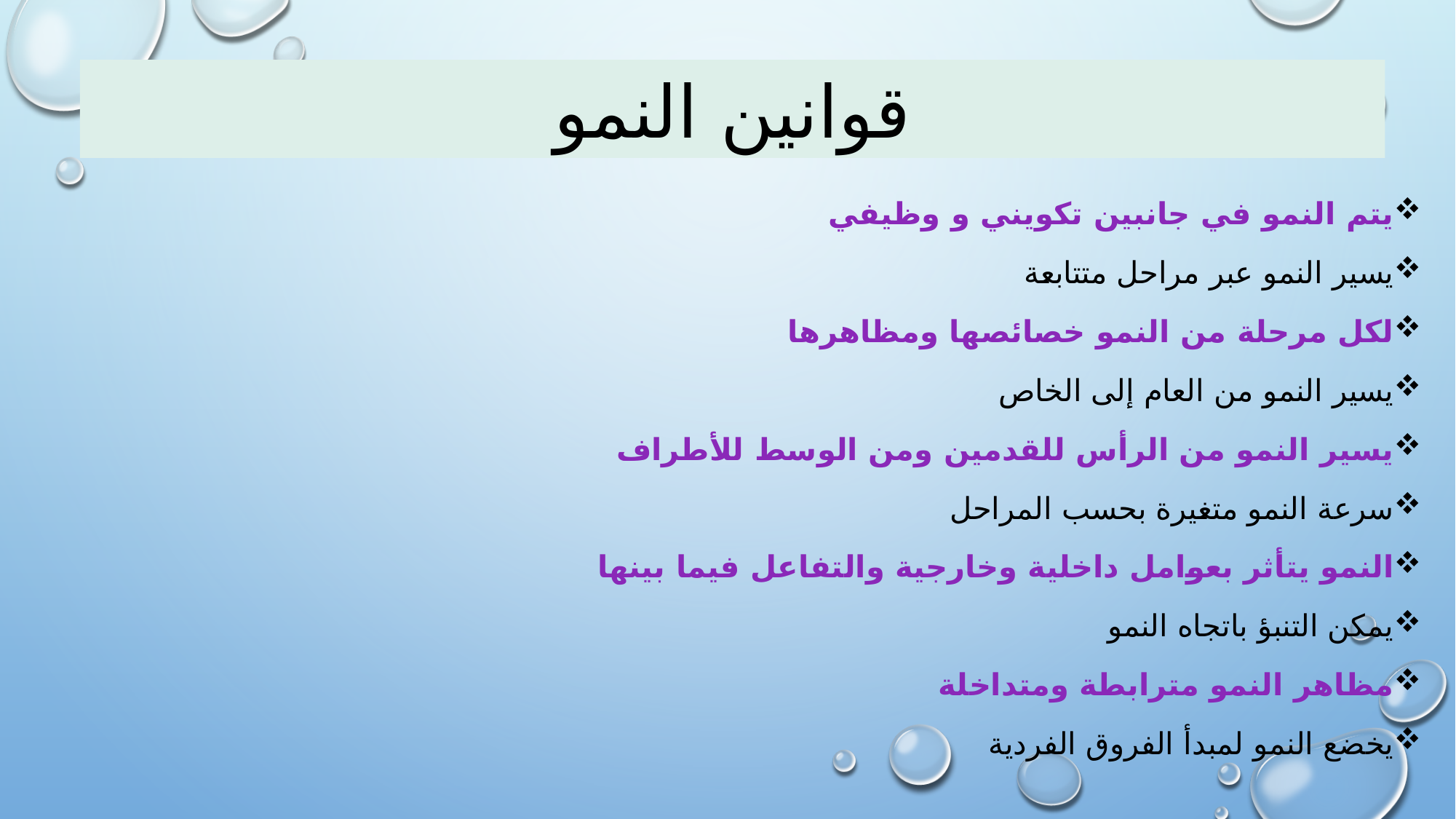

قوانين النمو
يتم النمو في جانبين تكويني و وظيفي
يسير النمو عبر مراحل متتابعة
لكل مرحلة من النمو خصائصها ومظاهرها
يسير النمو من العام إلى الخاص
يسير النمو من الرأس للقدمين ومن الوسط للأطراف
سرعة النمو متغيرة بحسب المراحل
النمو يتأثر بعوامل داخلية وخارجية والتفاعل فيما بينها
يمكن التنبؤ باتجاه النمو
مظاهر النمو مترابطة ومتداخلة
يخضع النمو لمبدأ الفروق الفردية